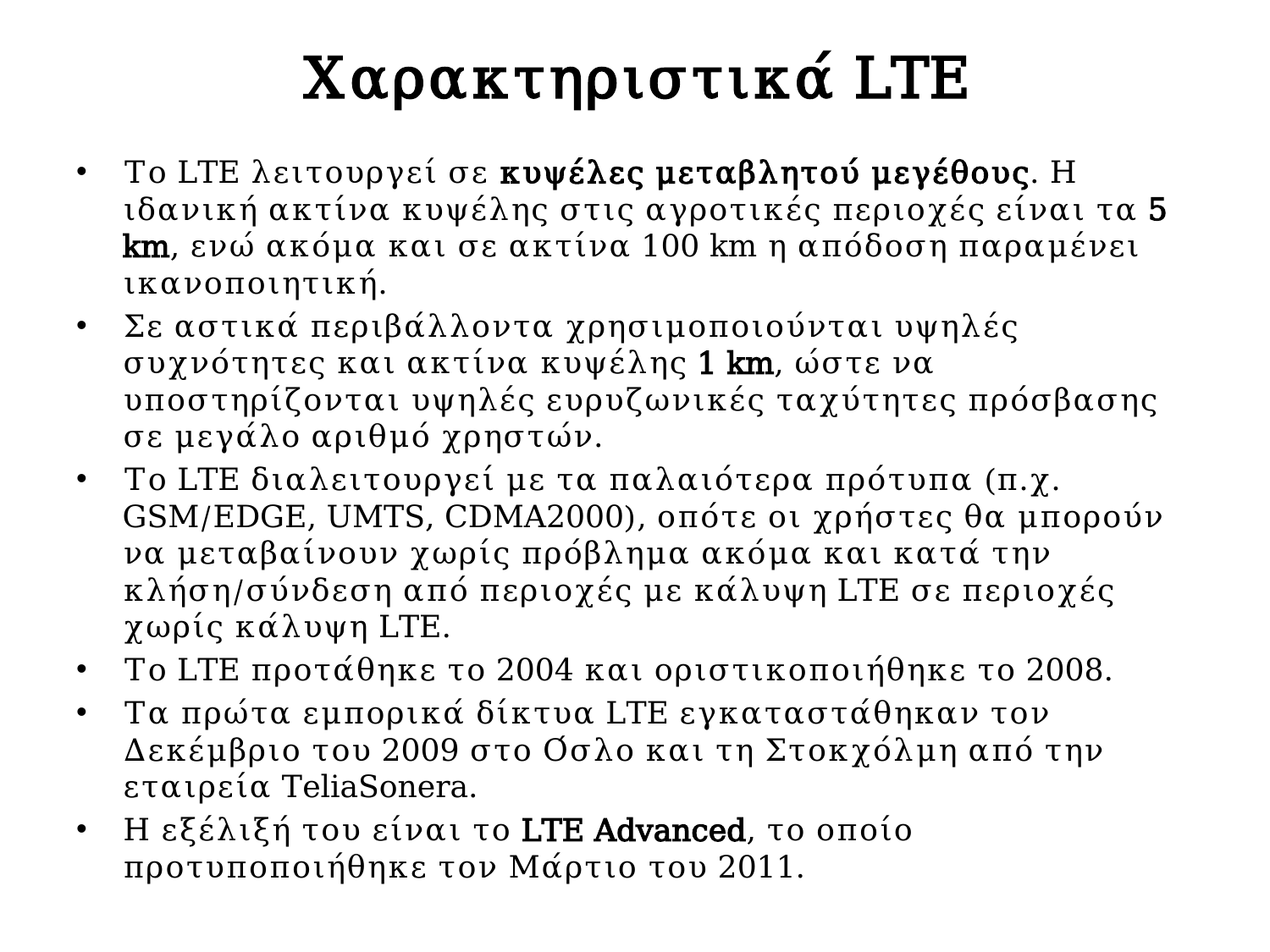

# Χαρακτηριστικά LTE
Το LTE λειτουργεί σε κυψέλες μεταβλητού μεγέθους. Η ιδανική ακτίνα κυψέλης στις αγροτικές περιοχές είναι τα 5 km, ενώ ακόμα και σε ακτίνα 100 km η απόδοση παραμένει ικανοποιητική.
Σε αστικά περιβάλλοντα χρησιμοποιούνται υψηλές συχνότητες και ακτίνα κυψέλης 1 km, ώστε να υποστηρίζονται υψηλές ευρυζωνικές ταχύτητες πρόσβασης σε μεγάλο αριθμό χρηστών.
Το LTE διαλειτουργεί με τα παλαιότερα πρότυπα (π.χ. GSM/EDGE, UMTS, CDMA2000), οπότε οι χρήστες θα μπορούν να μεταβαίνουν χωρίς πρόβλημα ακόμα και κατά την κλήση/σύνδεση από περιοχές με κάλυψη LTE σε περιοχές χωρίς κάλυψη LTE.
Το LTE προτάθηκε το 2004 και οριστικοποιήθηκε το 2008.
Τα πρώτα εμπορικά δίκτυα LTE εγκαταστάθηκαν τον Δεκέμβριο του 2009 στο Όσλο και τη Στοκχόλμη από την εταιρεία TeliaSonera.
Η εξέλιξή του είναι το LTE Advanced, το οποίο προτυποποιήθηκε τον Μάρτιο του 2011.